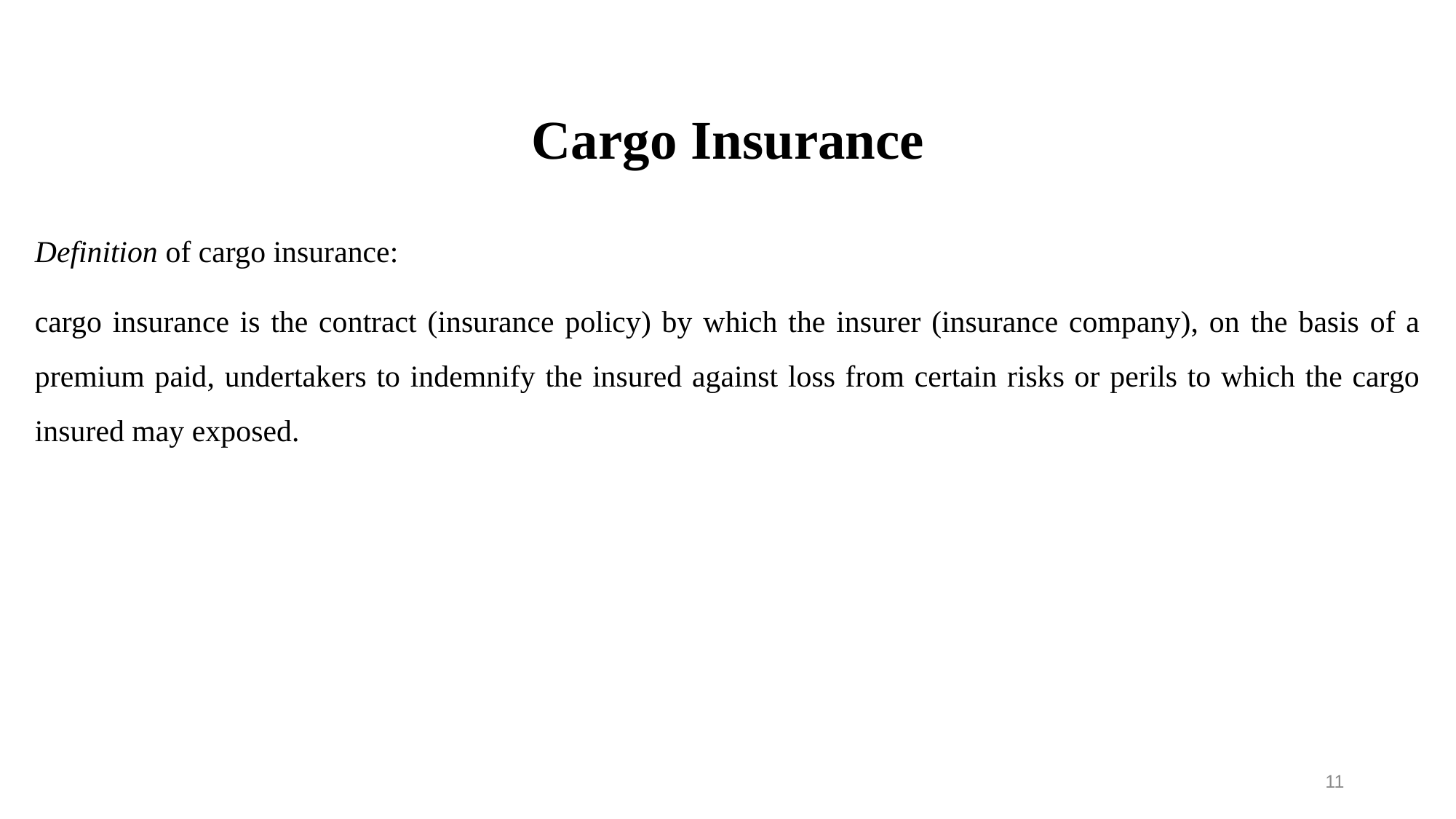

# Cargo Insurance
Definition of cargo insurance:
cargo insurance is the contract (insurance policy) by which the insurer (insurance company), on the basis of a premium paid, undertakers to indemnify the insured against loss from certain risks or perils to which the cargo insured may exposed.

11